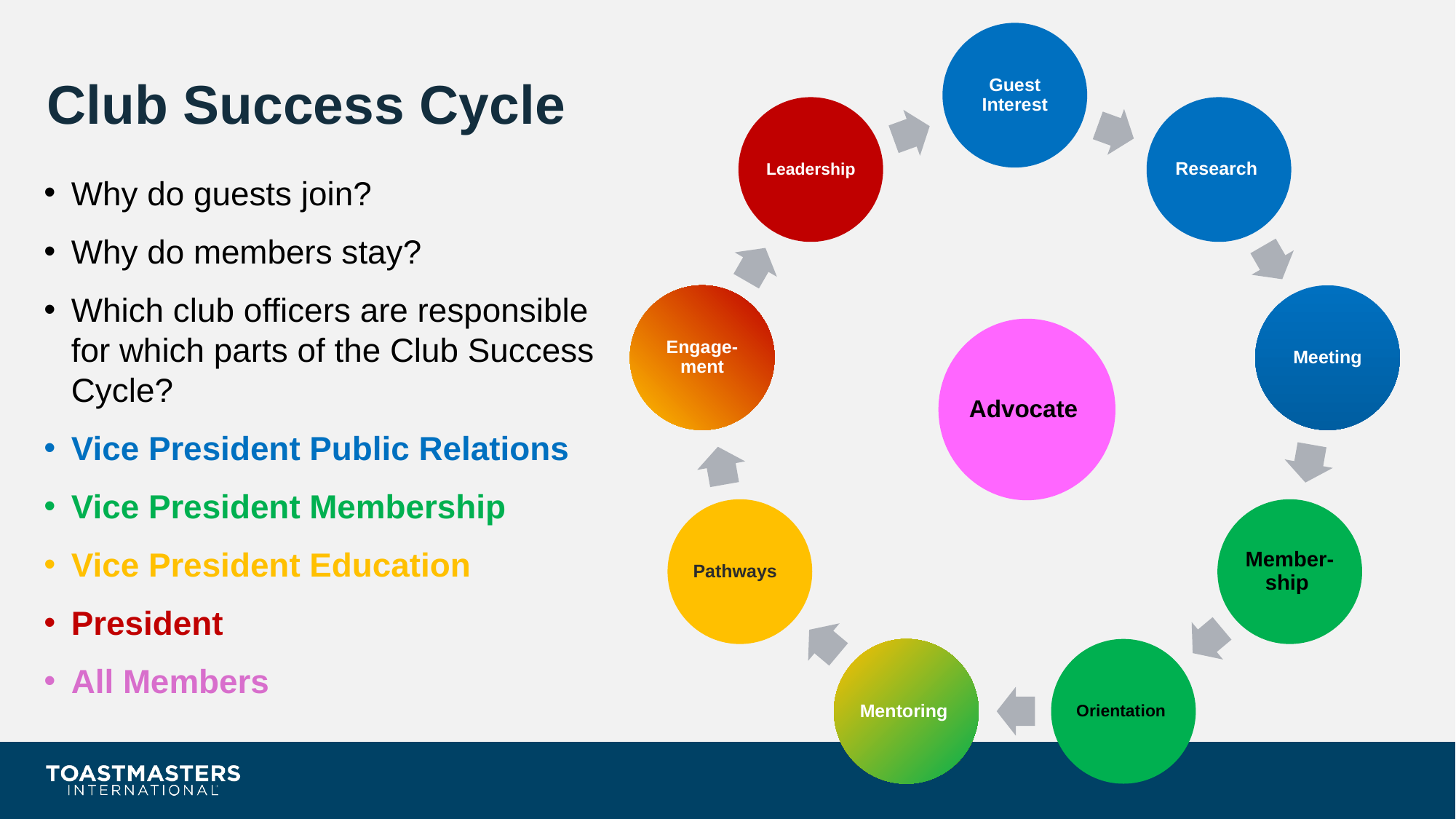

Guest Interest
# Club Success Cycle
Leadership
Research

Why do guests join?
Why do members stay?
Which club officers are responsible for which parts of the Club Success Cycle?
Vice President Public Relations
Vice President Membership
Vice President Education
President
All Members

Engage-ment
Meeting
Advocate

Pathways
Member-ship

Mentoring
Orientation